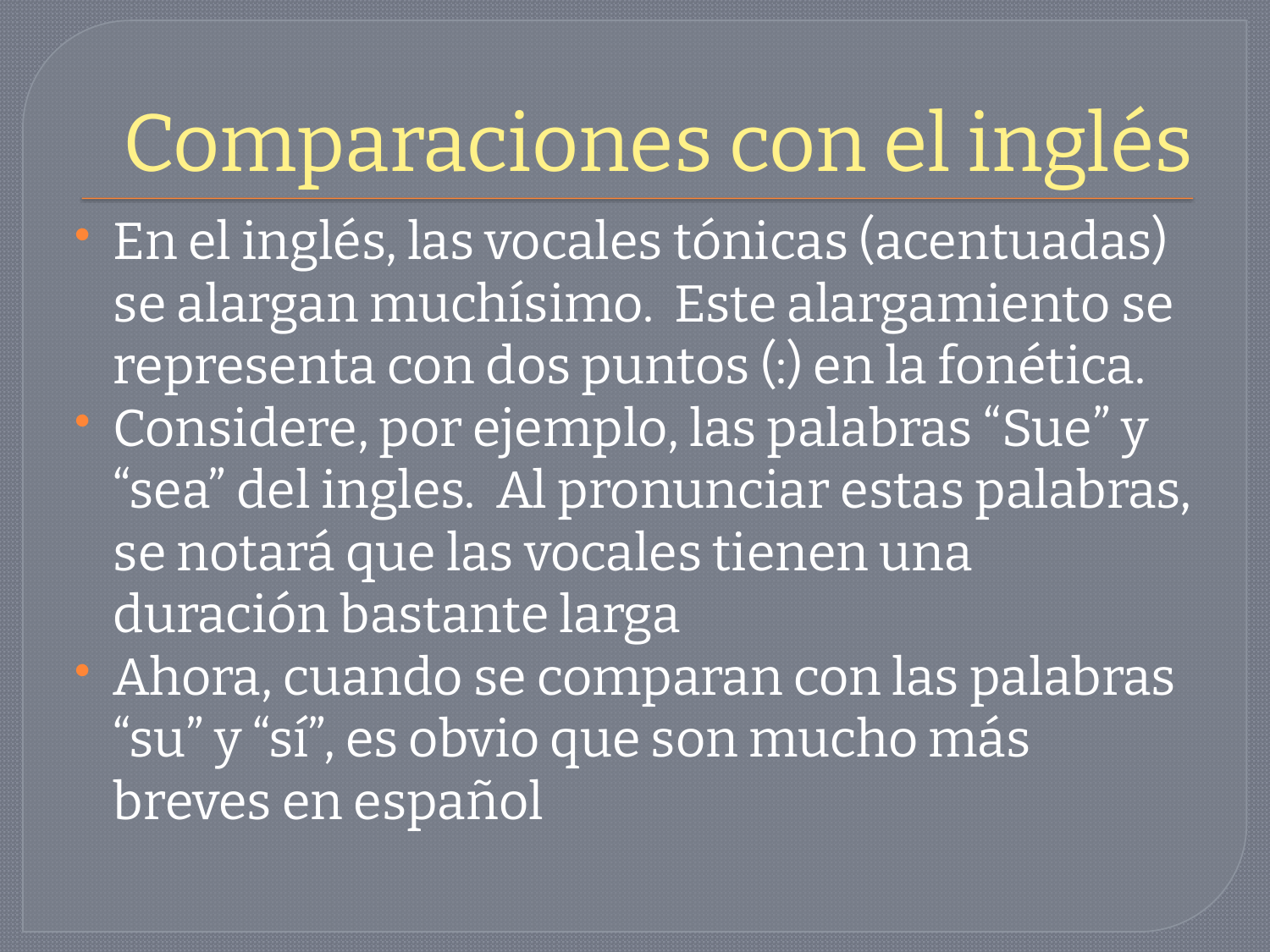

# Comparaciones con el inglés
En el inglés, las vocales tónicas (acentuadas) se alargan muchísimo.  Este alargamiento se representa con dos puntos (:) en la fonética.
Considere, por ejemplo, las palabras “Sue” y “sea” del ingles.  Al pronunciar estas palabras, se notará que las vocales tienen una duración bastante larga
Ahora, cuando se comparan con las palabras “su” y “sí”, es obvio que son mucho más breves en español